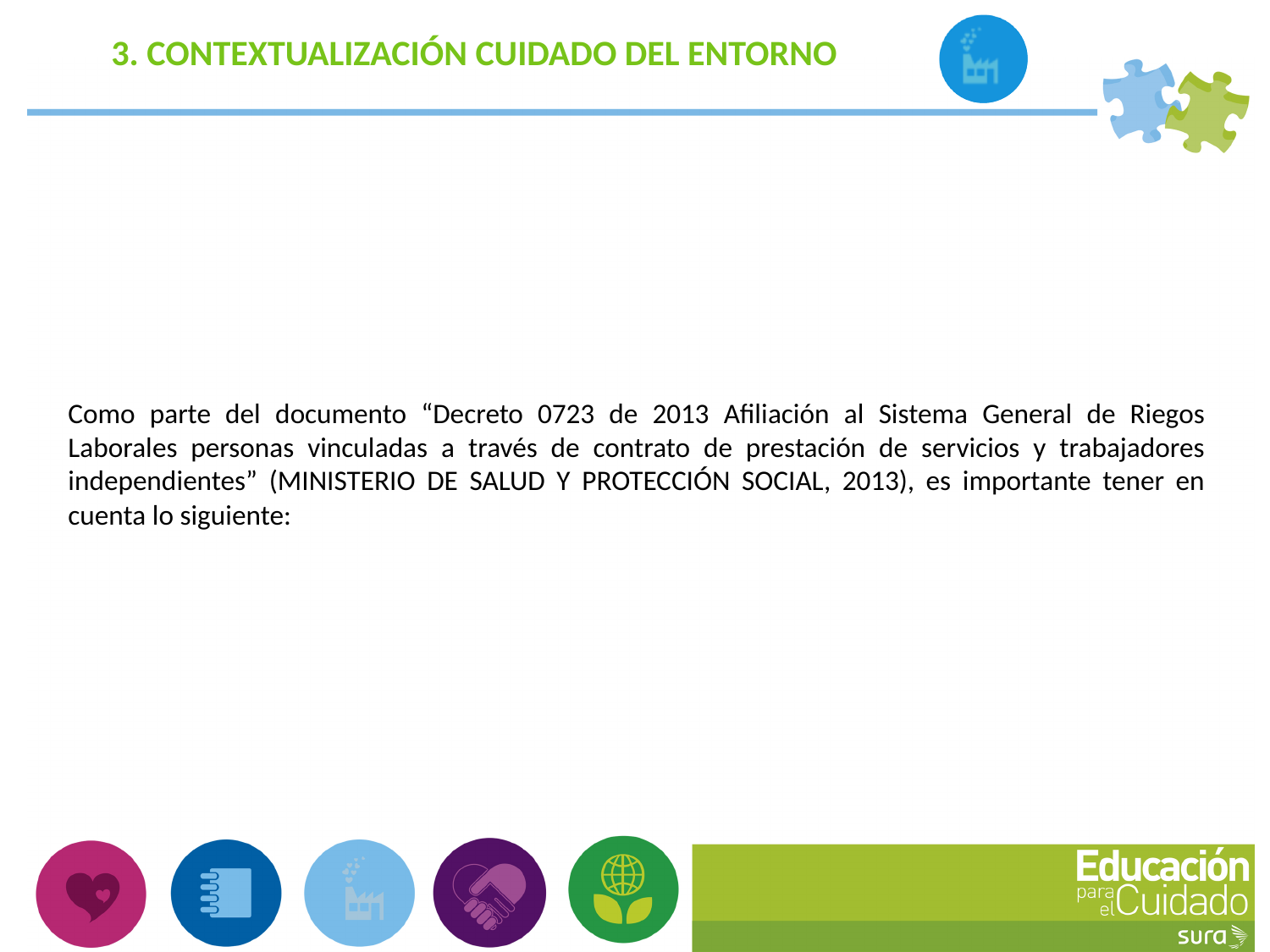

3. CONTEXTUALIZACIÓN CUIDADO DEL ENTORNO

Como parte del documento “Decreto 0723 de 2013 Afiliación al Sistema General de Riegos Laborales personas vinculadas a través de contrato de prestación de servicios y trabajadores independientes” (MINISTERIO DE SALUD Y PROTECCIÓN SOCIAL, 2013), es importante tener en cuenta lo siguiente: